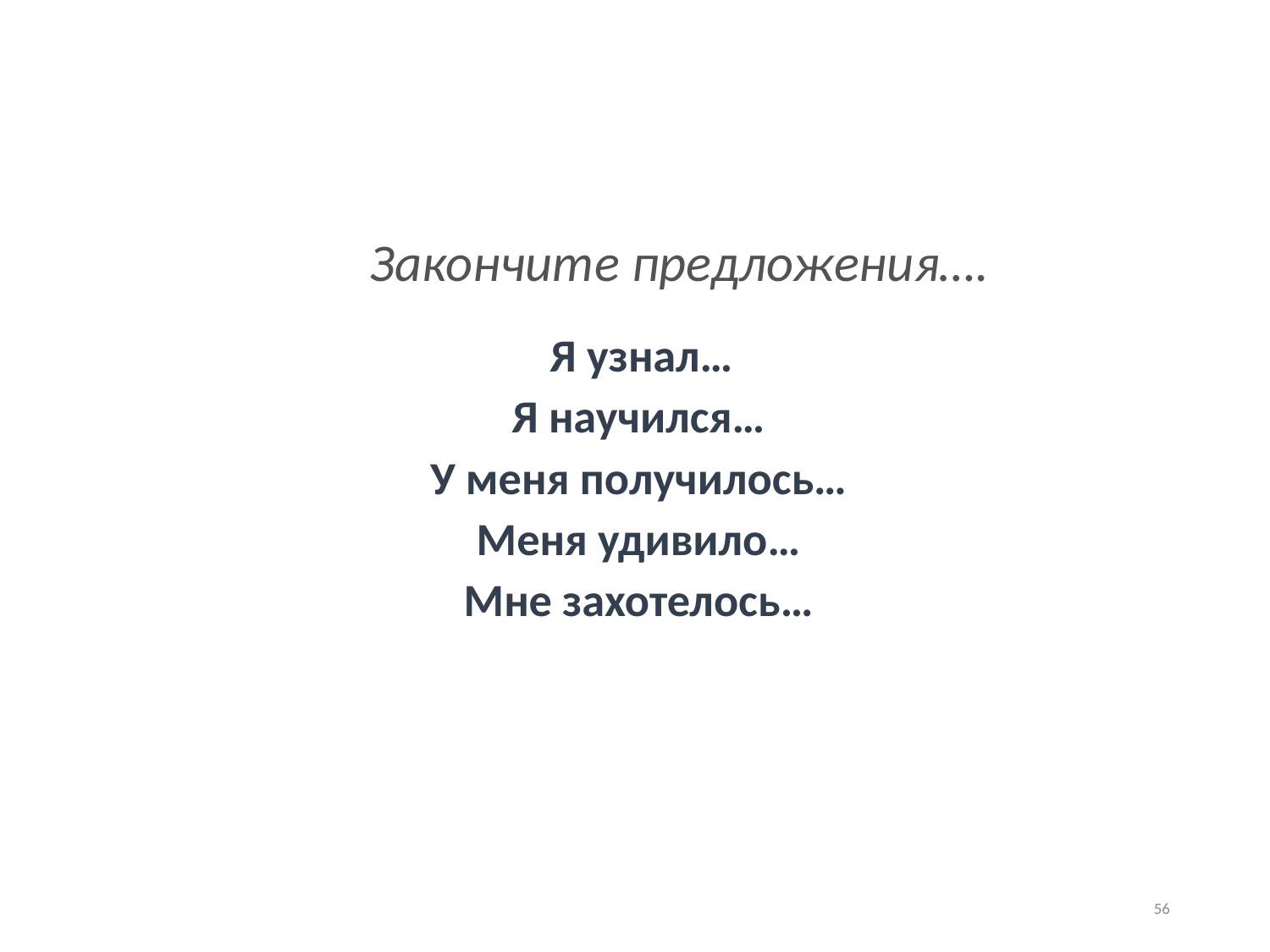

# Закончите предложения….
 Я узнал…
Я научился…
У меня получилось…
Меня удивило…
Мне захотелось…

56